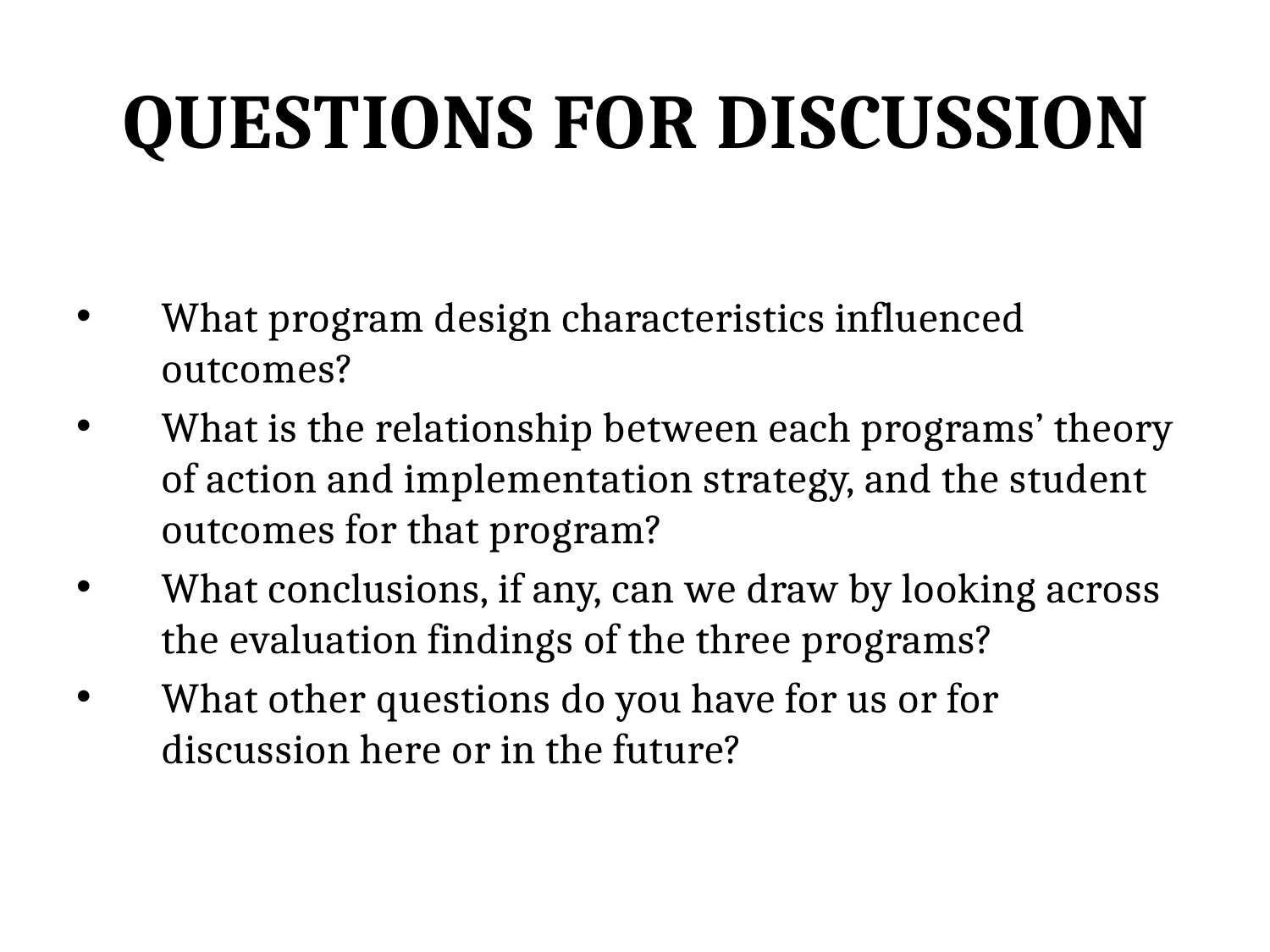

# Questions For Discussion

What program design characteristics influenced outcomes?
What is the relationship between each programs’ theory of action and implementation strategy, and the student outcomes for that program?
What conclusions, if any, can we draw by looking across the evaluation findings of the three programs?
What other questions do you have for us or for discussion here or in the future?